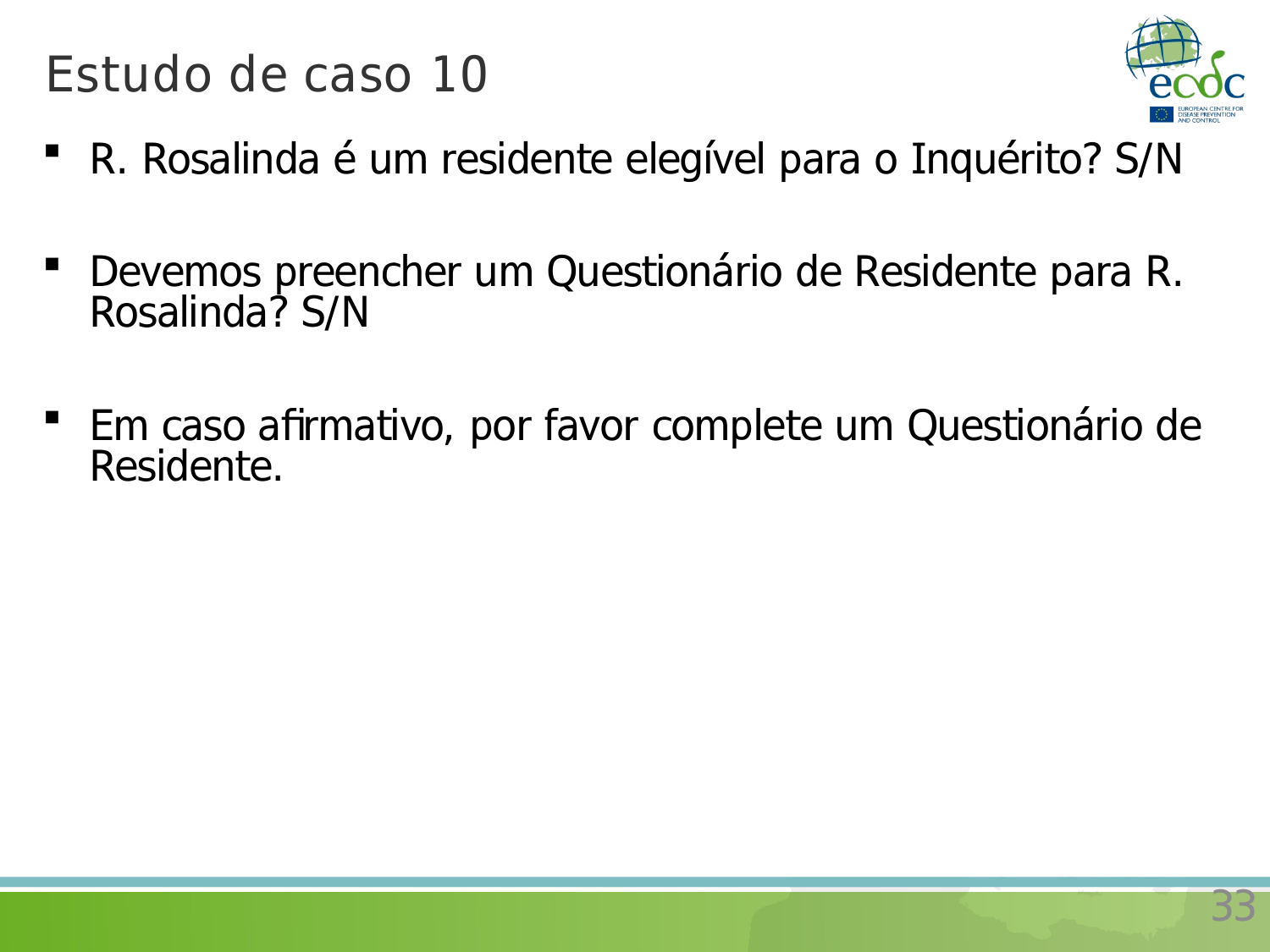

# Estudo de caso 10
R. Rosalinda é um residente elegível para o Inquérito? S/N

Devemos preencher um Questionário de Residente para R. Rosalinda? S/N

Em caso afirmativo, por favor complete um Questionário de Residente.

33